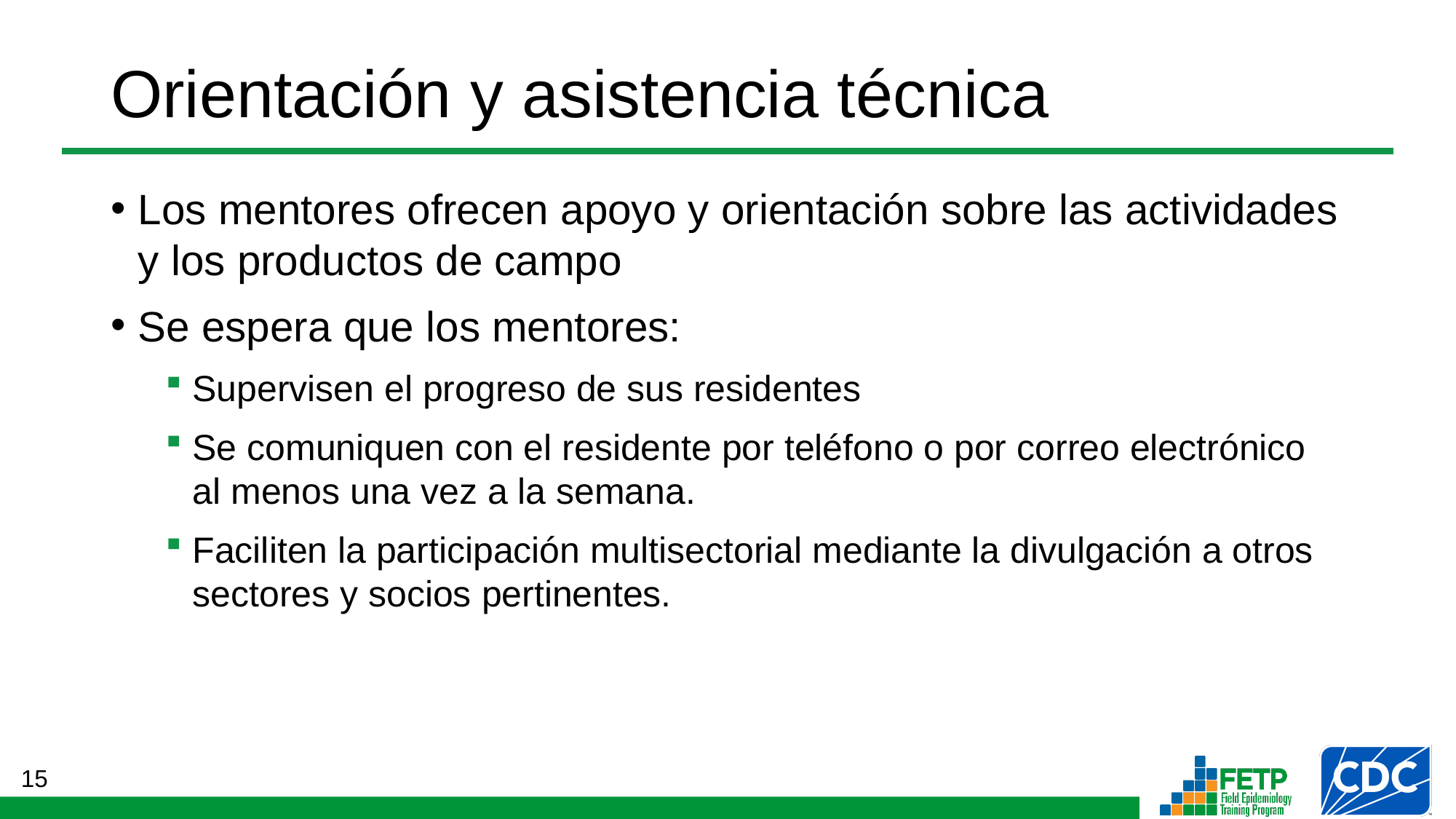

# Orientación y asistencia técnica
Los mentores ofrecen apoyo y orientación sobre las actividades y los productos de campo
Se espera que los mentores:
Supervisen el progreso de sus residentes
Se comuniquen con el residente por teléfono o por correo electrónico al menos una vez a la semana.
Faciliten la participación multisectorial mediante la divulgación a otros sectores y socios pertinentes.